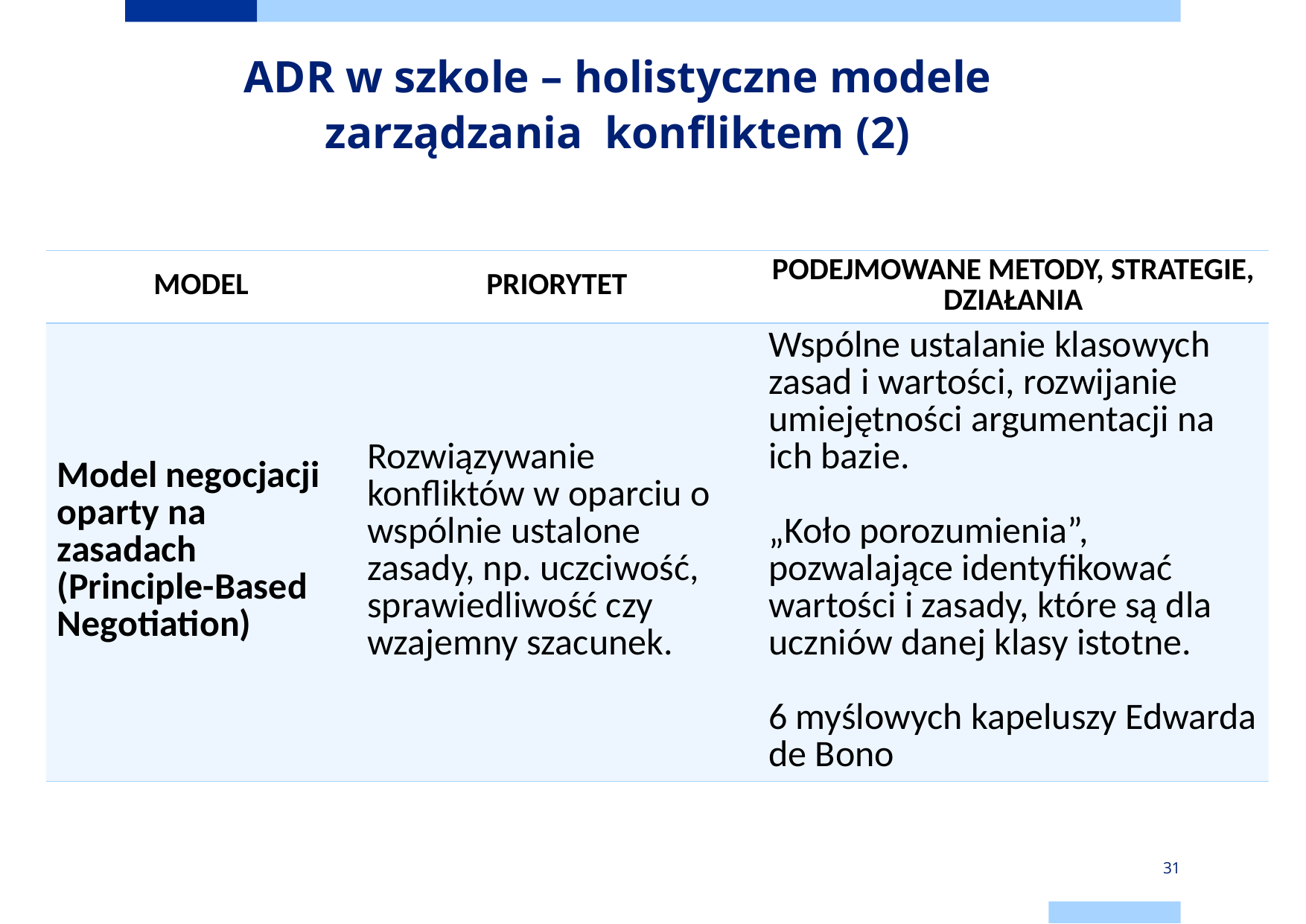

# ADR w szkole – holistyczne modele zarządzania  konfliktem (2)
| MODEL | PRIORYTET | PODEJMOWANE METODY, STRATEGIE, DZIAŁANIA |
| --- | --- | --- |
| Model negocjacji oparty na zasadach (Principle-Based Negotiation) | Rozwiązywanie konfliktów w oparciu o wspólnie ustalone zasady, np. uczciwość, sprawiedliwość czy wzajemny szacunek. | Wspólne ustalanie klasowych zasad i wartości, rozwijanie umiejętności argumentacji na ich bazie. „Koło porozumienia”, pozwalające identyfikować wartości i zasady, które są dla uczniów danej klasy istotne. 6 myślowych kapeluszy Edwarda de Bono |
31